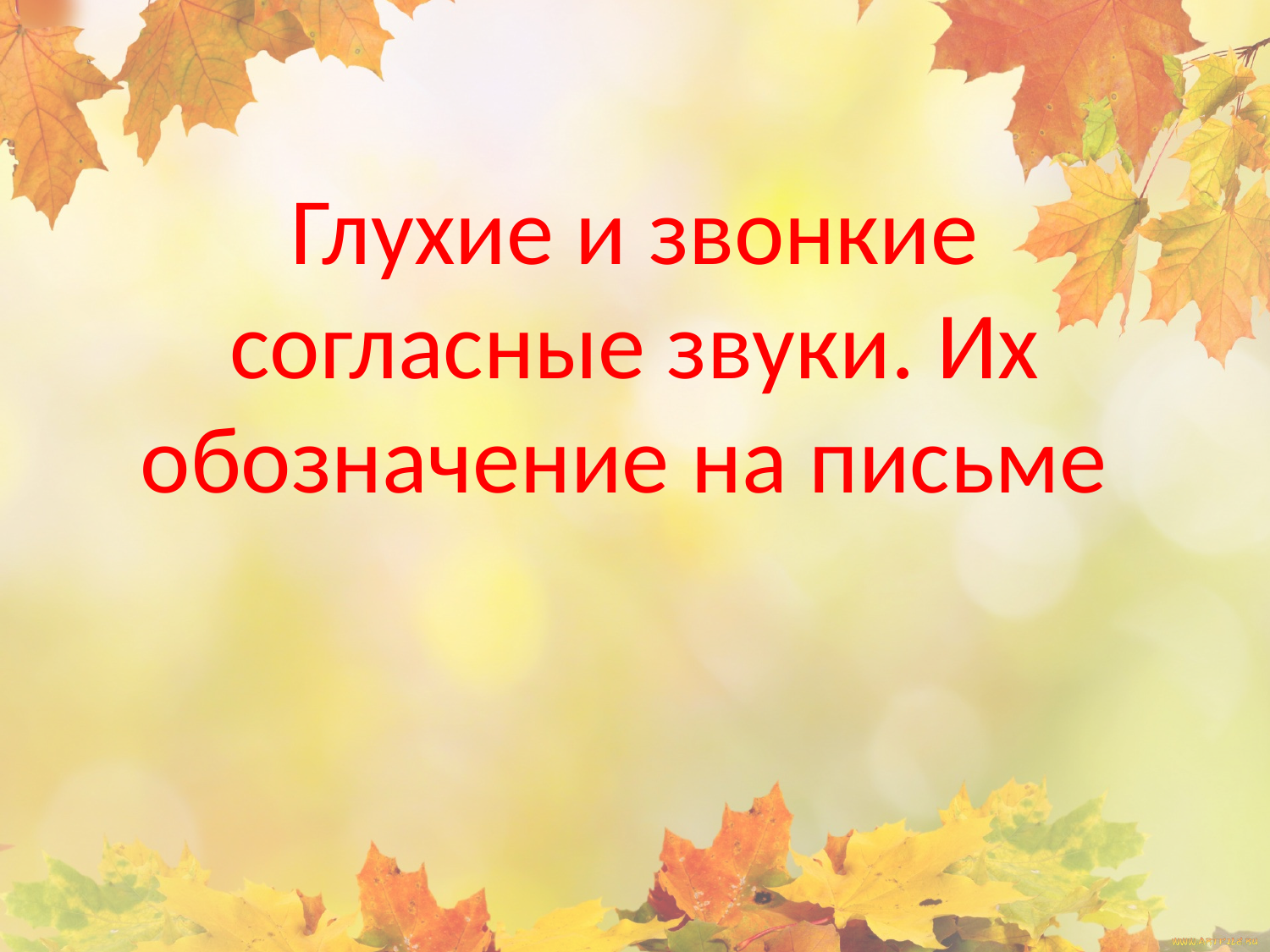

# Глухие и звонкие согласные звуки. Их обозначение на письме